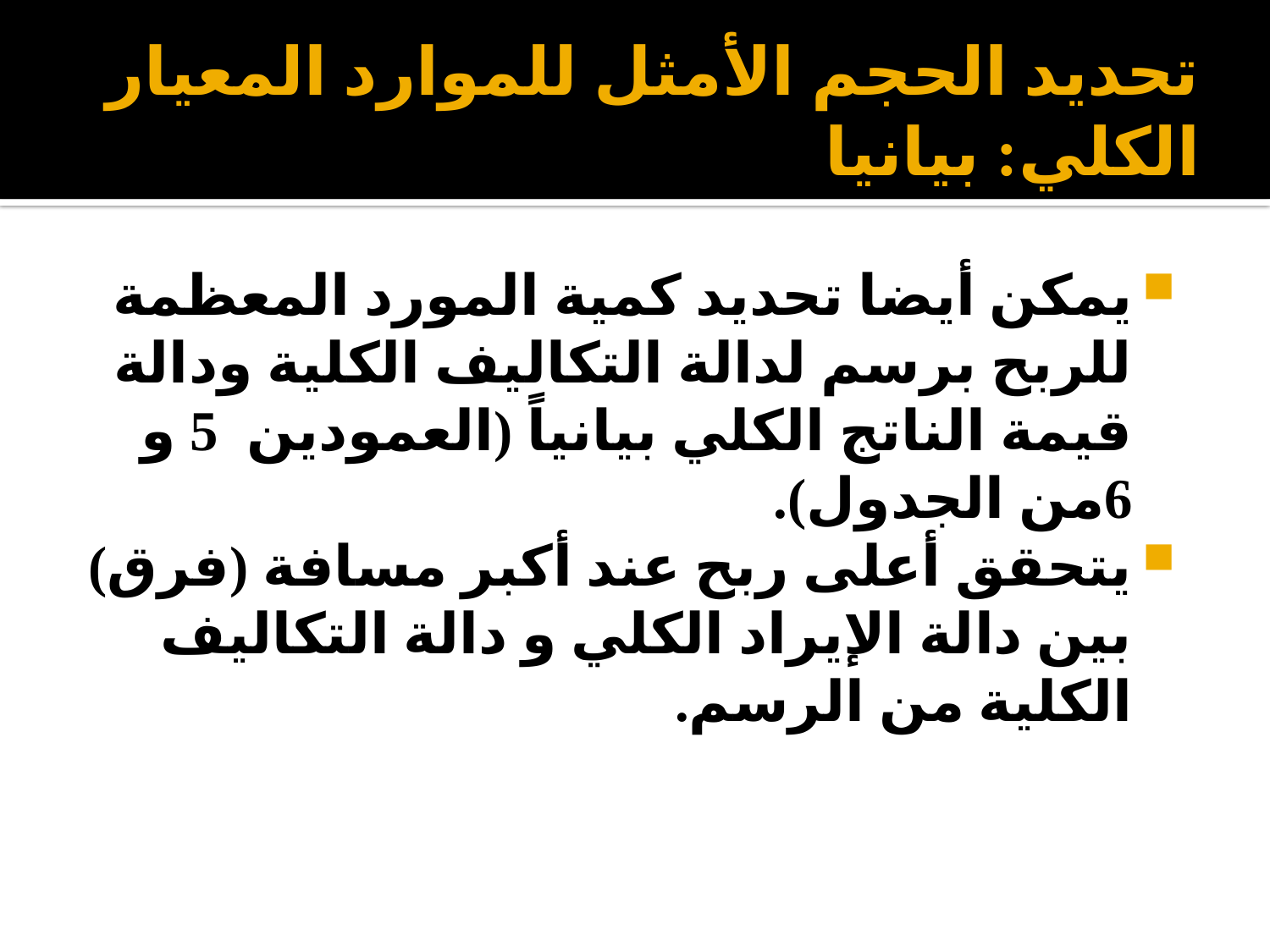

# تحديد الحجم الأمثل للموارد المعيار الكلي: بيانيا
يمكن أيضا تحديد كمية المورد المعظمة للربح برسم لدالة التكاليف الكلية ودالة قيمة الناتج الكلي بيانياً (العمودين  5 و 6من الجدول).
يتحقق أعلى ربح عند أكبر مسافة (فرق) بين دالة الإيراد الكلي و دالة التكاليف الكلية من الرسم.